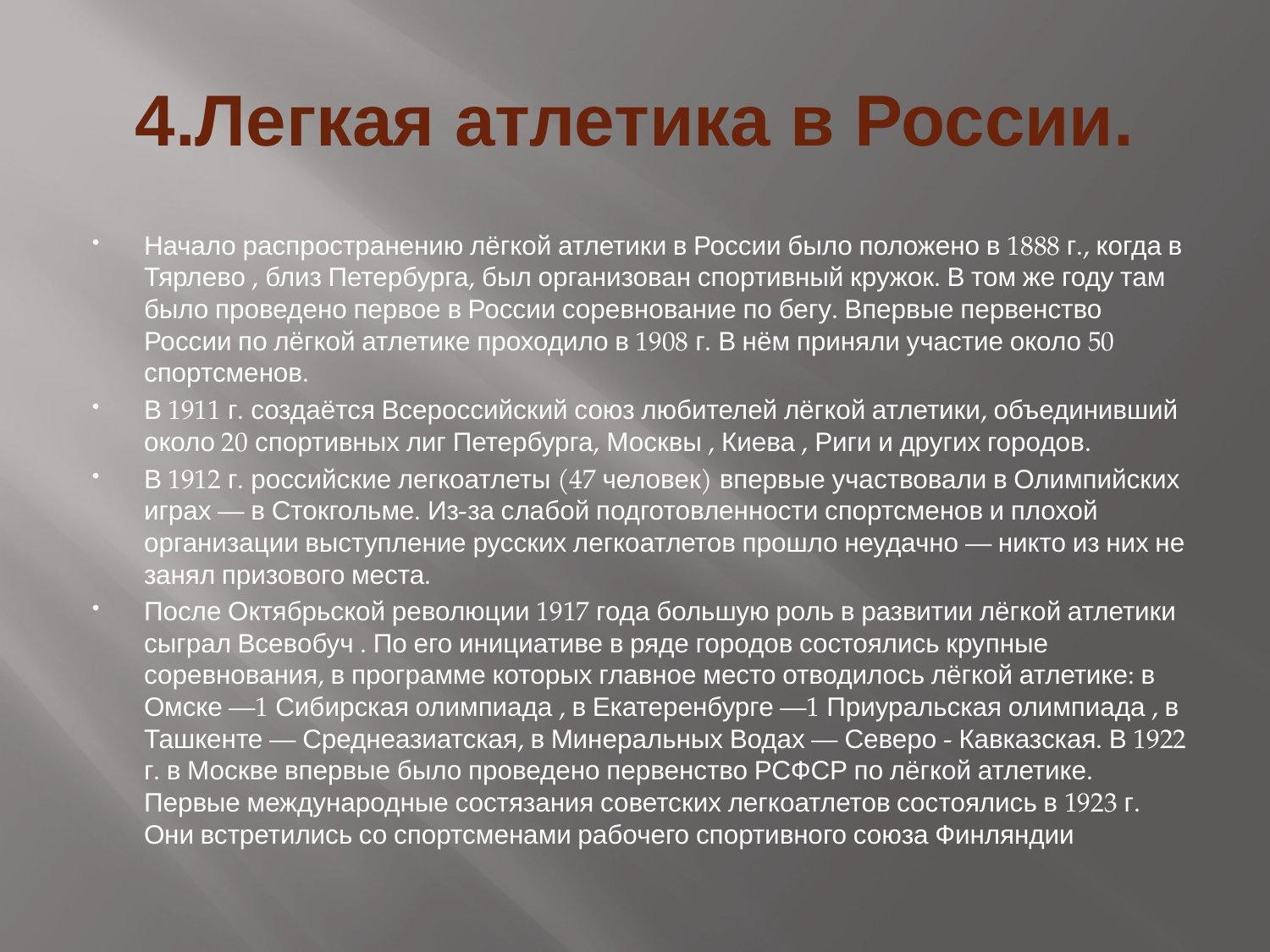

# 4.Легкая атлетика в России.
Начало распространению лёгкой атлетики в России было положено в 1888 г., когда в Тярлево , близ Петербурга, был организован спортивный кружок. В том же году там было проведено первое в России соревнование по бегу. Впервые первенство России по лёгкой атлетике проходило в 1908 г. В нём приняли участие около 50 спортсменов.
В 1911 г. создаётся Всероссийский союз любителей лёгкой атлетики, объединивший около 20 спортивных лиг Петербурга, Москвы , Киева , Риги и других городов.
В 1912 г. российские легкоатлеты (47 человек) впервые участвовали в Олимпийских играх — в Стокгольме. Из-за слабой подготовленности спортсменов и плохой организации выступление русских легкоатлетов прошло неудачно — никто из них не занял призового места.
После Октябрьской революции 1917 года большую роль в развитии лёгкой атлетики сыграл Всевобуч . По его инициативе в ряде городов состоялись крупные соревнования, в программе которых главное место отводилось лёгкой атлетике: в Омске —1 Сибирская олимпиада , в Екатеренбурге —1 Приуральская олимпиада , в Ташкенте — Среднеазиатская, в Минеральных Водах — Северо - Кавказская. В 1922 г. в Москве впервые было проведено первенство РСФСР по лёгкой атлетике. Первые международные состязания советских легкоатлетов состоялись в 1923 г. Они встретились со спортсменами рабочего спортивного союза Финляндии